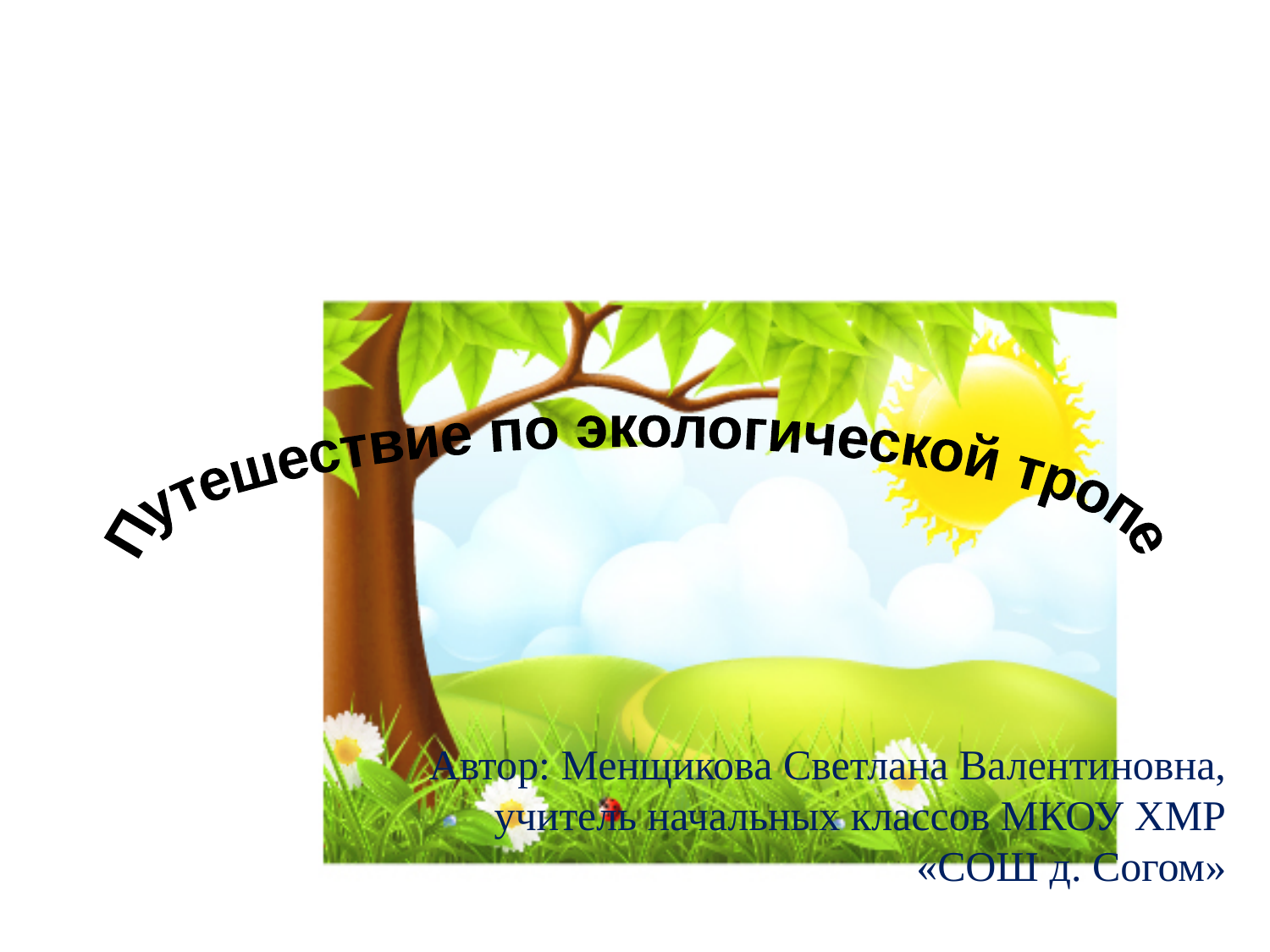

Путешествие
по экологической тропе
Автор: Менщикова Светлана Валентиновна, учитель начальных классов МКОУ ХМР «СОШ д. Согом»